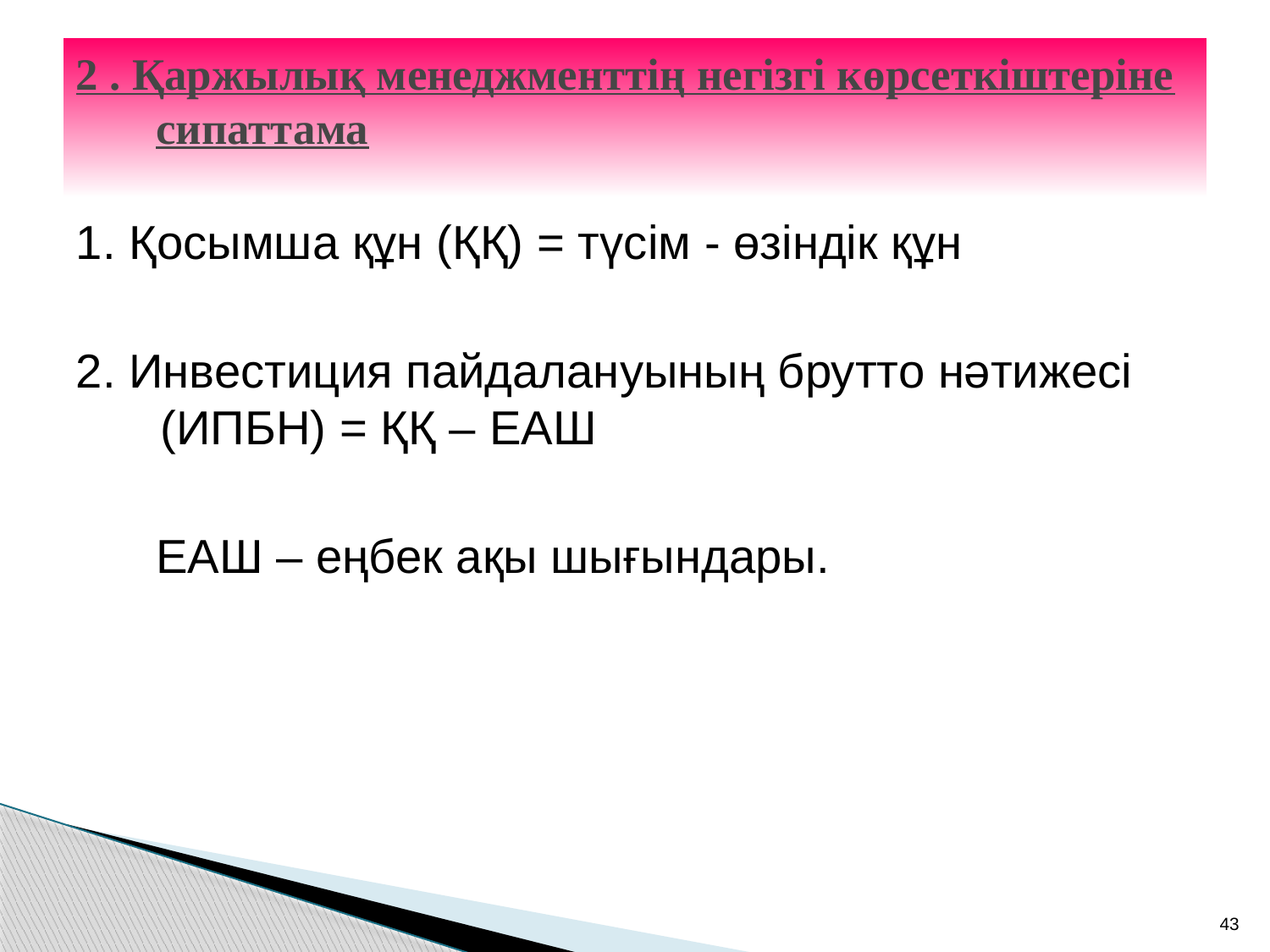

# 2 . Қаржылық менеджменттің негізгі көрсеткіштеріне сипаттама
1. Қосымша құн (ҚҚ) = түсім - өзіндік құн

2. Инвестиция пайдалануының брутто нәтижесі (ИПБН) = ҚҚ – ЕАШ

      ЕАШ – еңбек ақы шығындары.

43